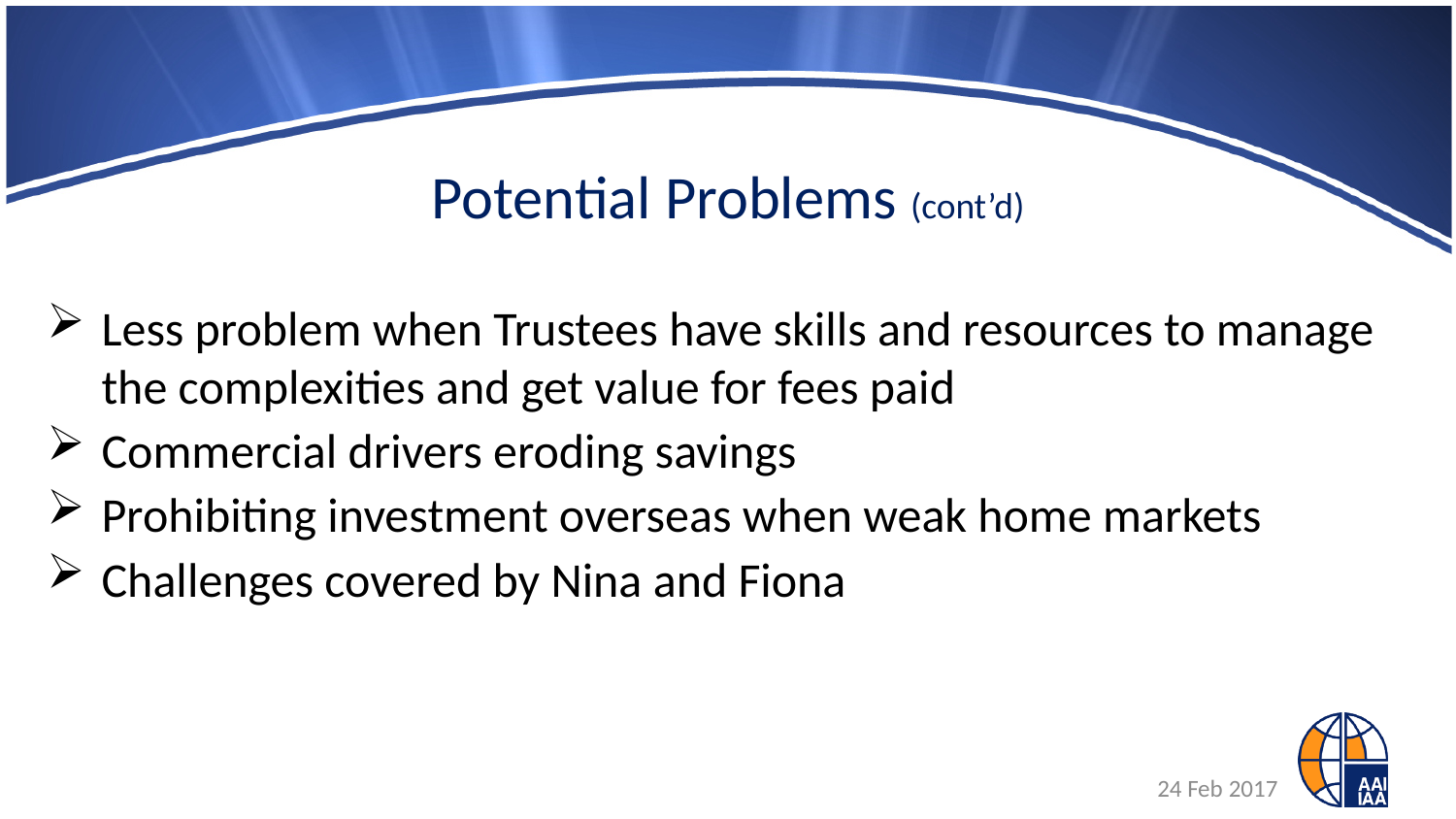

# Potential Problems (cont’d)
Less problem when Trustees have skills and resources to manage the complexities and get value for fees paid
Commercial drivers eroding savings
Prohibiting investment overseas when weak home markets
Challenges covered by Nina and Fiona
24 Feb 2017